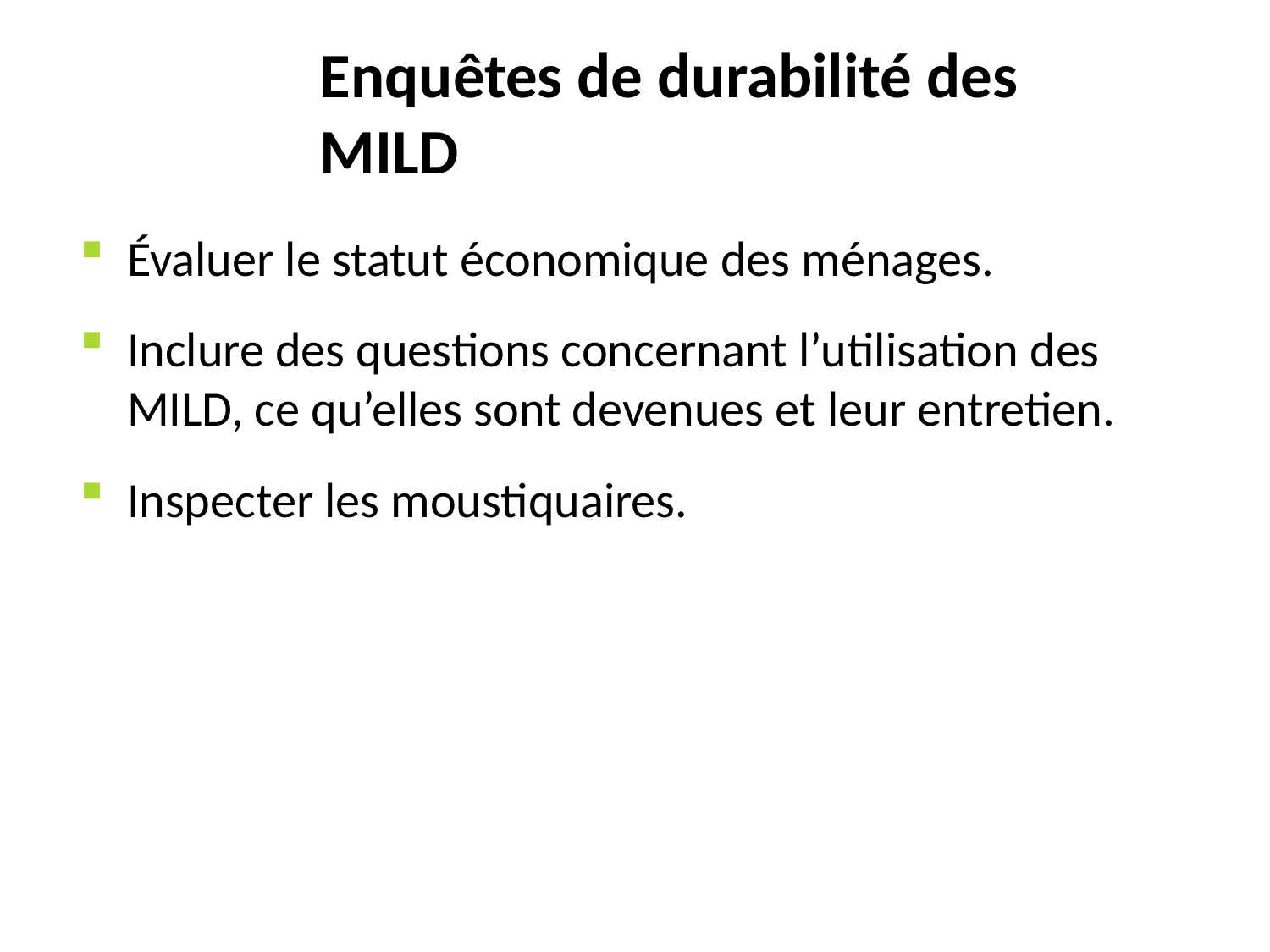

# Enquêtes de durabilité des MILD
Évaluer le statut économique des ménages.
Inclure des questions concernant l’utilisation des MILD, ce qu’elles sont devenues et leur entretien.
Inspecter les moustiquaires.